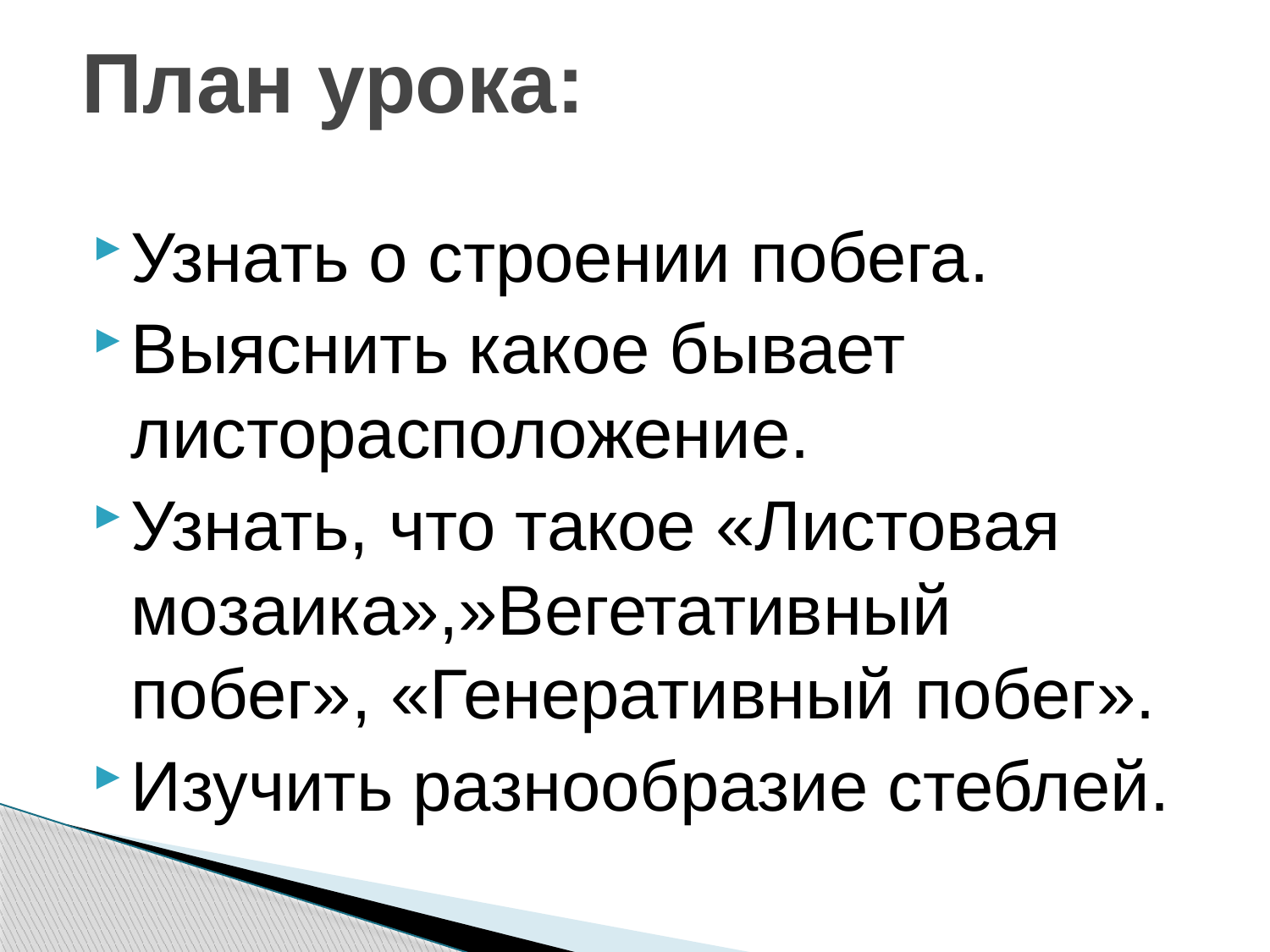

# План урока:
Узнать о строении побега.
Выяснить какое бывает листорасположение.
Узнать, что такое «Листовая мозаика»,»Вегетативный побег», «Генеративный побег».
Изучить разнообразие стеблей.